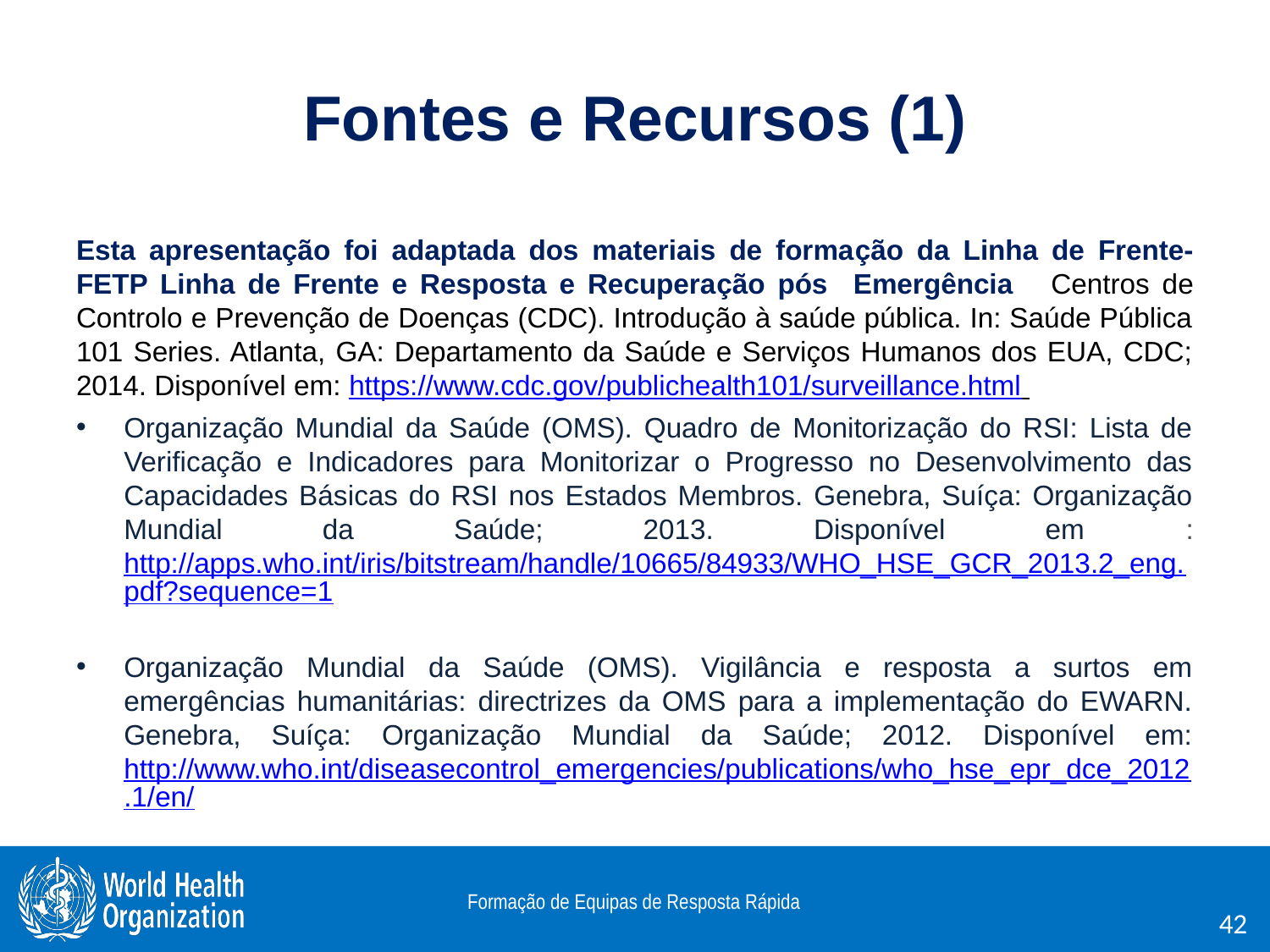

# Fontes e Recursos (1)
Esta apresentação foi adaptada dos materiais de formação da Linha de Frente- FETP Linha de Frente e Resposta e Recuperação pós  Emergência   Centros de Controlo e Prevenção de Doenças (CDC). Introdução à saúde pública. In: Saúde Pública 101 Series. Atlanta, GA: Departamento da Saúde e Serviços Humanos dos EUA, CDC; 2014. Disponível em: https://www.cdc.gov/publichealth101/surveillance.html
Organização Mundial da Saúde (OMS). Quadro de Monitorização do RSI: Lista de Verificação e Indicadores para Monitorizar o Progresso no Desenvolvimento das Capacidades Básicas do RSI nos Estados Membros. Genebra, Suíça: Organização Mundial da Saúde; 2013. Disponível em : http://apps.who.int/iris/bitstream/handle/10665/84933/WHO_HSE_GCR_2013.2_eng.pdf?sequence=1
Organização Mundial da Saúde (OMS). Vigilância e resposta a surtos em emergências humanitárias: directrizes da OMS para a implementação do EWARN. Genebra, Suíça: Organização Mundial da Saúde; 2012. Disponível em: http://www.who.int/diseasecontrol_emergencies/publications/who_hse_epr_dce_2012.1/en/